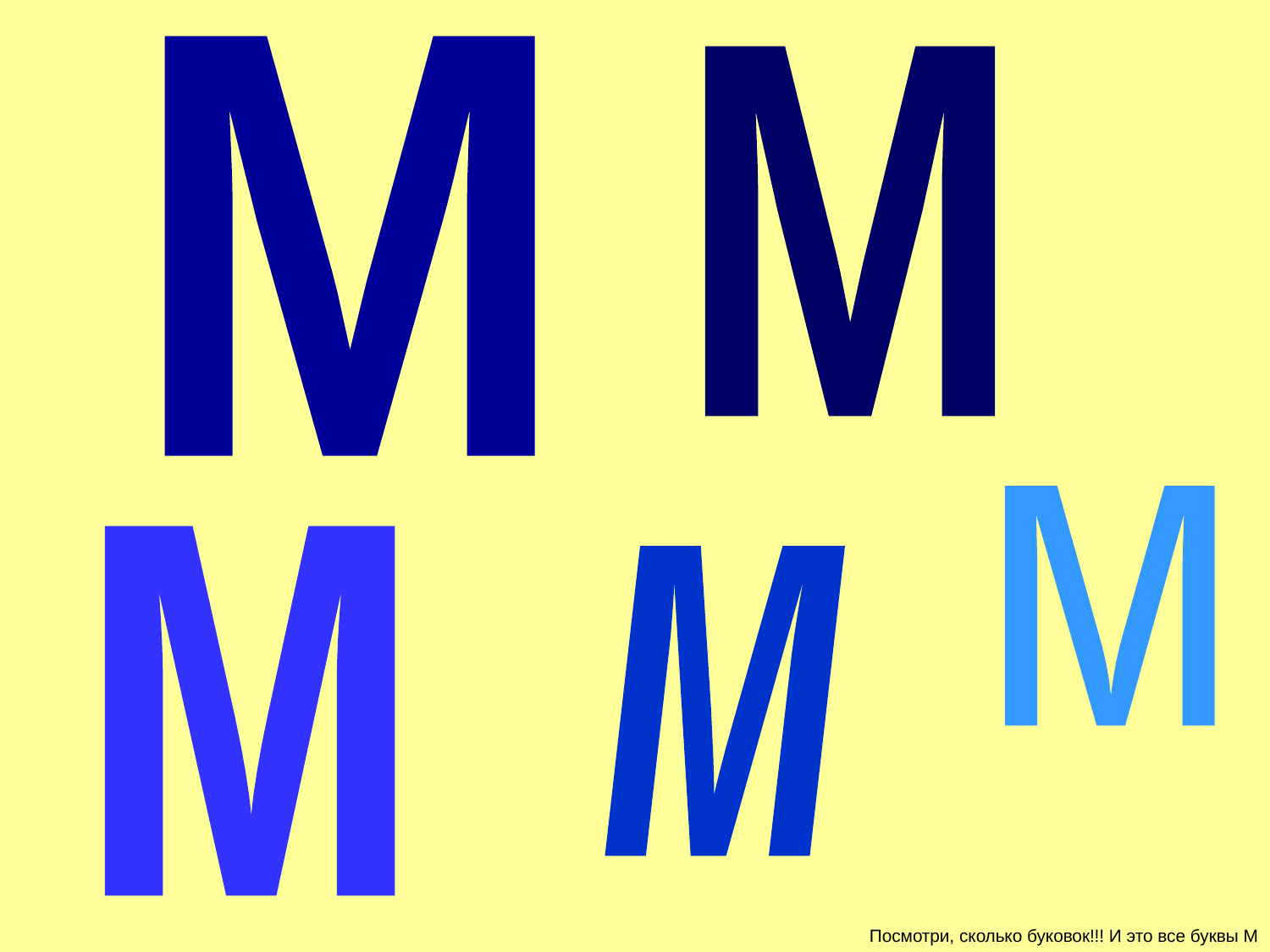

М
М
м
м
м
Посмотри, сколько буковок!!! И это все буквы М